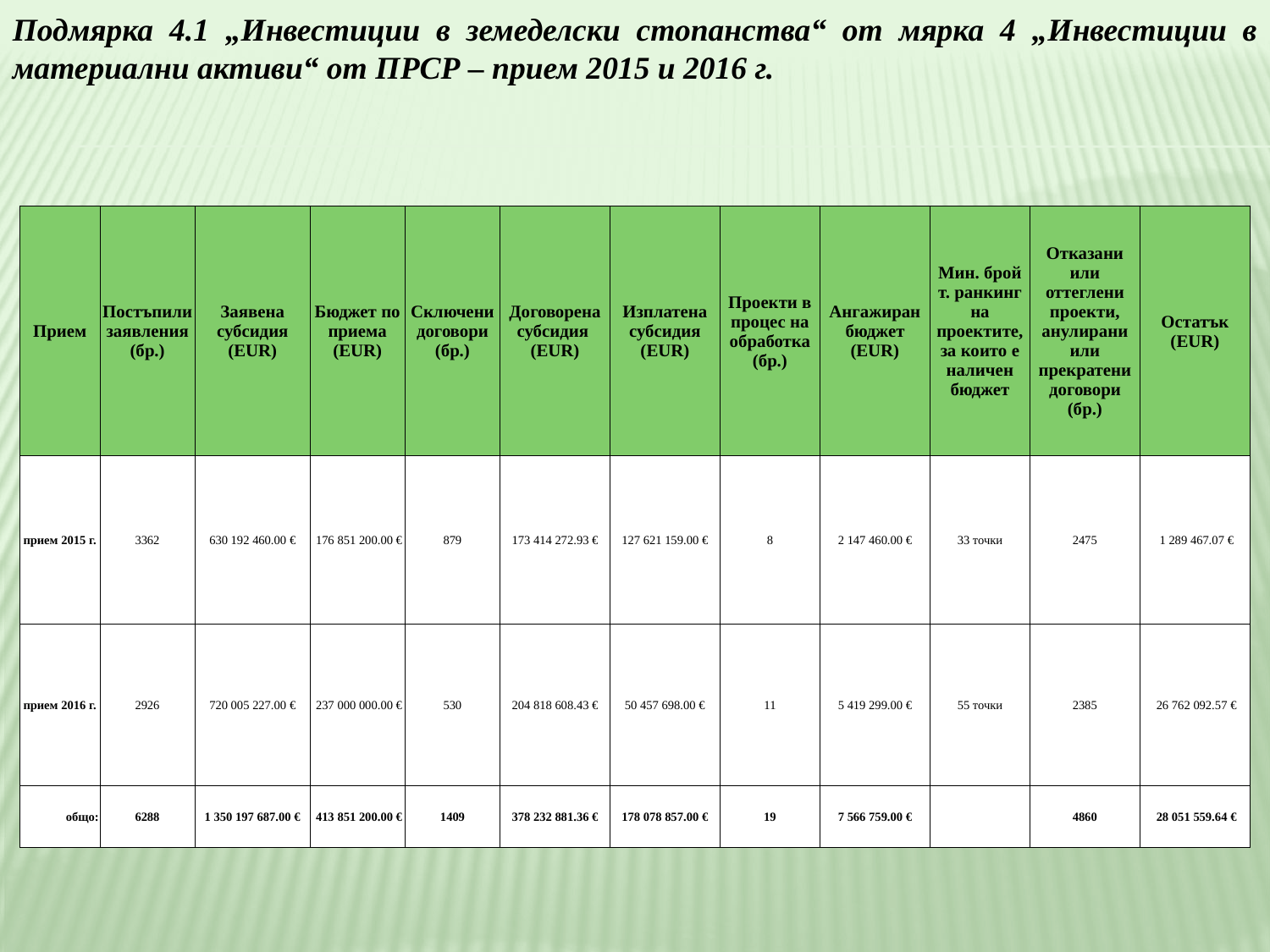

Подмярка 4.1 „Инвестиции в земеделски стопанства“ от мярка 4 „Инвестиции в материални активи“ от ПРСР – прием 2015 и 2016 г.
| Прием | Постъпили заявления (бр.) | Заявена субсидия (EUR) | Бюджет по приема (EUR) | Сключени договори (бр.) | Договорена субсидия (EUR) | Изплатена субсидия (EUR) | Проекти в процес на обработка (бр.) | Ангажиран бюджет (EUR) | Мин. брой т. ранкинг на проектите, за които е наличен бюджет | Отказани или оттеглени проекти, анулирани или прекратени договори (бр.) | Остатък (EUR) |
| --- | --- | --- | --- | --- | --- | --- | --- | --- | --- | --- | --- |
| прием 2015 г. | 3362 | 630 192 460.00 € | 176 851 200.00 € | 879 | 173 414 272.93 € | 127 621 159.00 € | 8 | 2 147 460.00 € | 33 точки | 2475 | 1 289 467.07 € |
| прием 2016 г. | 2926 | 720 005 227.00 € | 237 000 000.00 € | 530 | 204 818 608.43 € | 50 457 698.00 € | 11 | 5 419 299.00 € | 55 точки | 2385 | 26 762 092.57 € |
| общо: | 6288 | 1 350 197 687.00 € | 413 851 200.00 € | 1409 | 378 232 881.36 € | 178 078 857.00 € | 19 | 7 566 759.00 € |  | 4860 | 28 051 559.64 € |